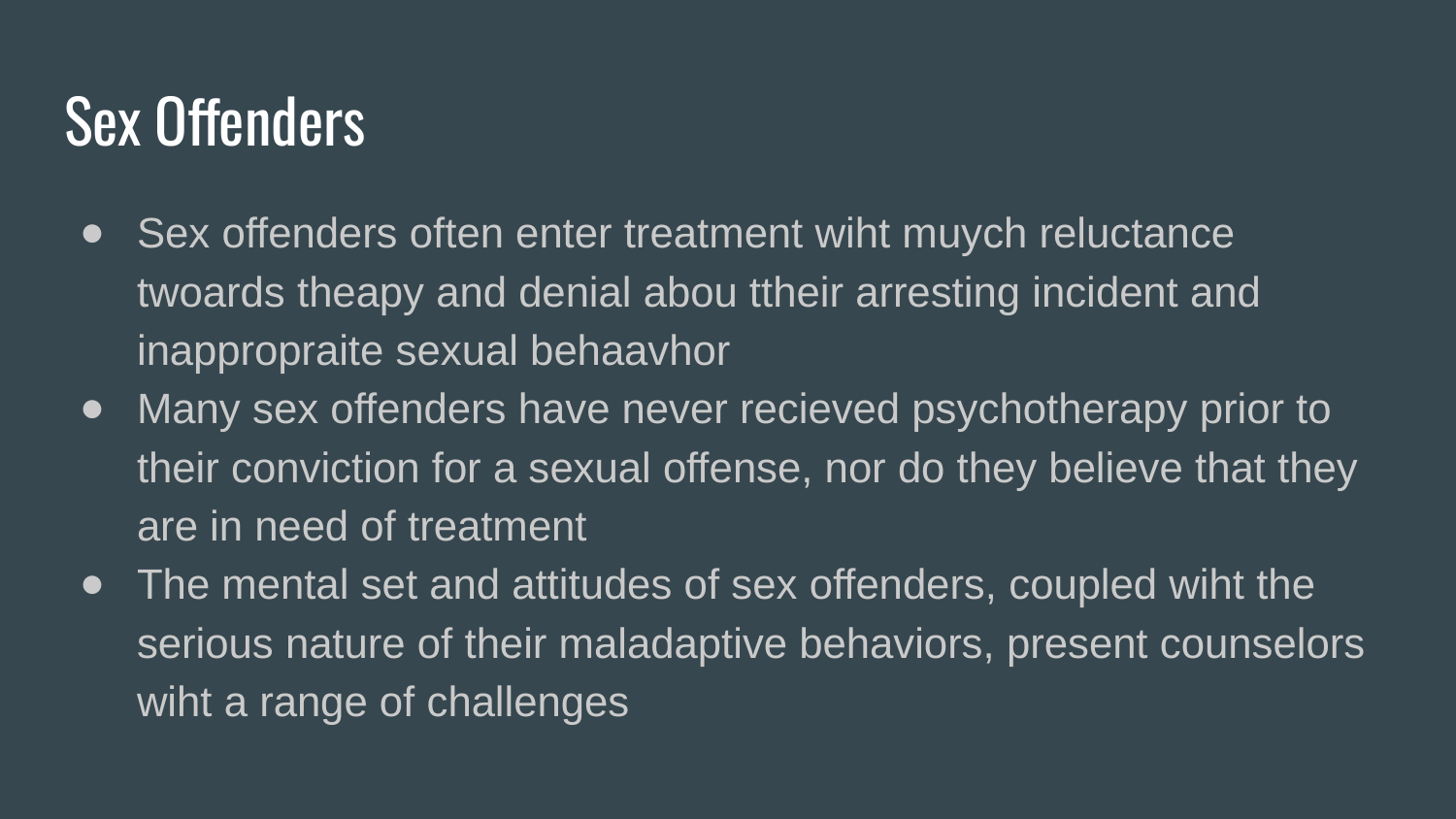

# Sex Offenders
Sex offenders often enter treatment wiht muych reluctance twoards theapy and denial abou ttheir arresting incident and inappropraite sexual behaavhor
Many sex offenders have never recieved psychotherapy prior to their conviction for a sexual offense, nor do they believe that they are in need of treatment
The mental set and attitudes of sex offenders, coupled wiht the serious nature of their maladaptive behaviors, present counselors wiht a range of challenges